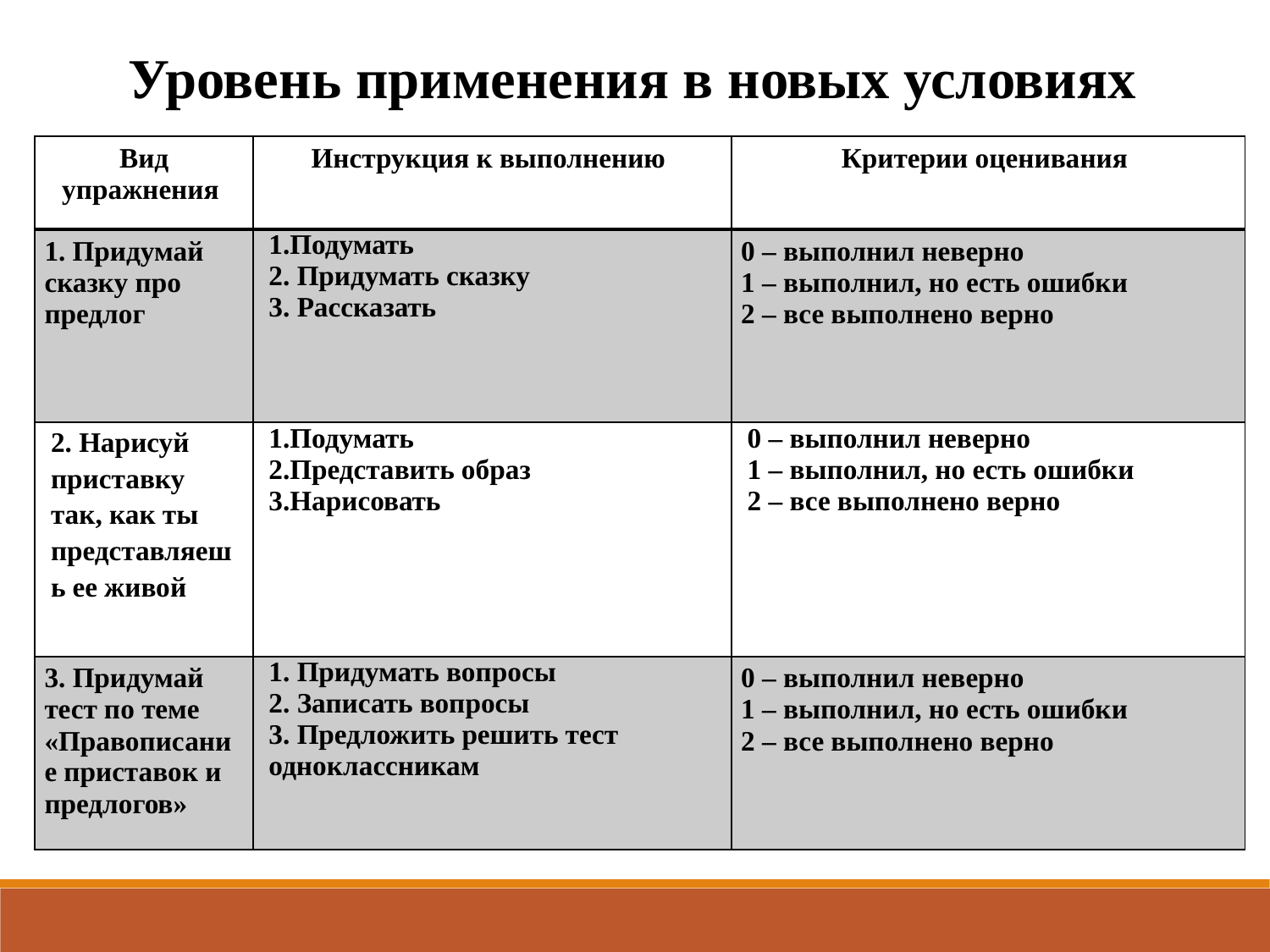

Уровень применения в новых условиях
| Вид упражнения | Инструкция к выполнению | Критерии оценивания |
| --- | --- | --- |
| 1. Придумай сказку про предлог | 1.Подумать 2. Придумать сказку 3. Рассказать | 0 – выполнил неверно 1 – выполнил, но есть ошибки 2 – все выполнено верно |
| 2. Нарисуй приставку так, как ты представляешь ее живой | 1.Подумать 2.Представить образ 3.Нарисовать | 0 – выполнил неверно 1 – выполнил, но есть ошибки 2 – все выполнено верно |
| 3. Придумай тест по теме «Правописание приставок и предлогов» | 1. Придумать вопросы 2. Записать вопросы 3. Предложить решить тест одноклассникам | 0 – выполнил неверно 1 – выполнил, но есть ошибки 2 – все выполнено верно |